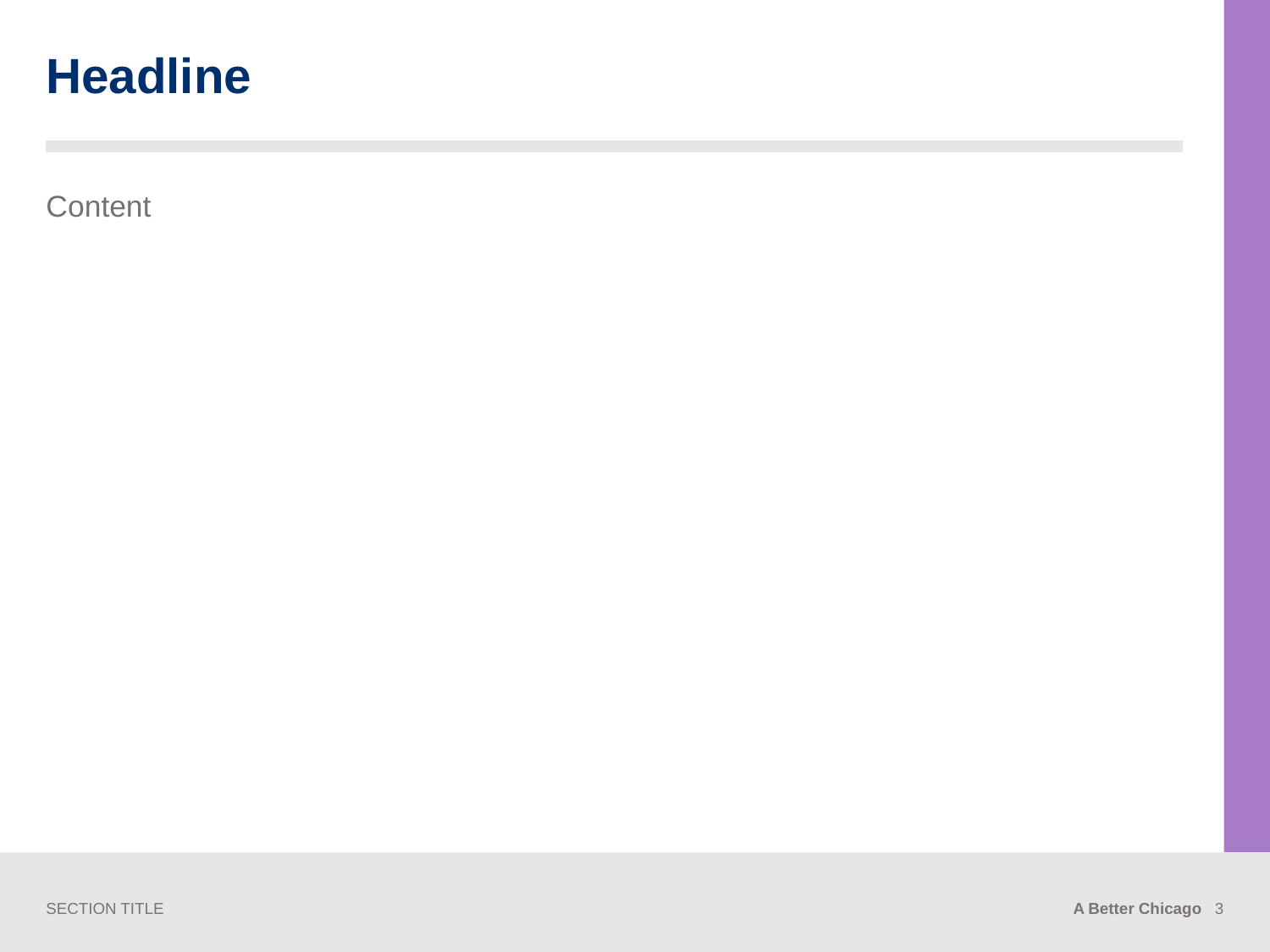

# Headline
Content

SECTION TITLE
A Better Chicago   3